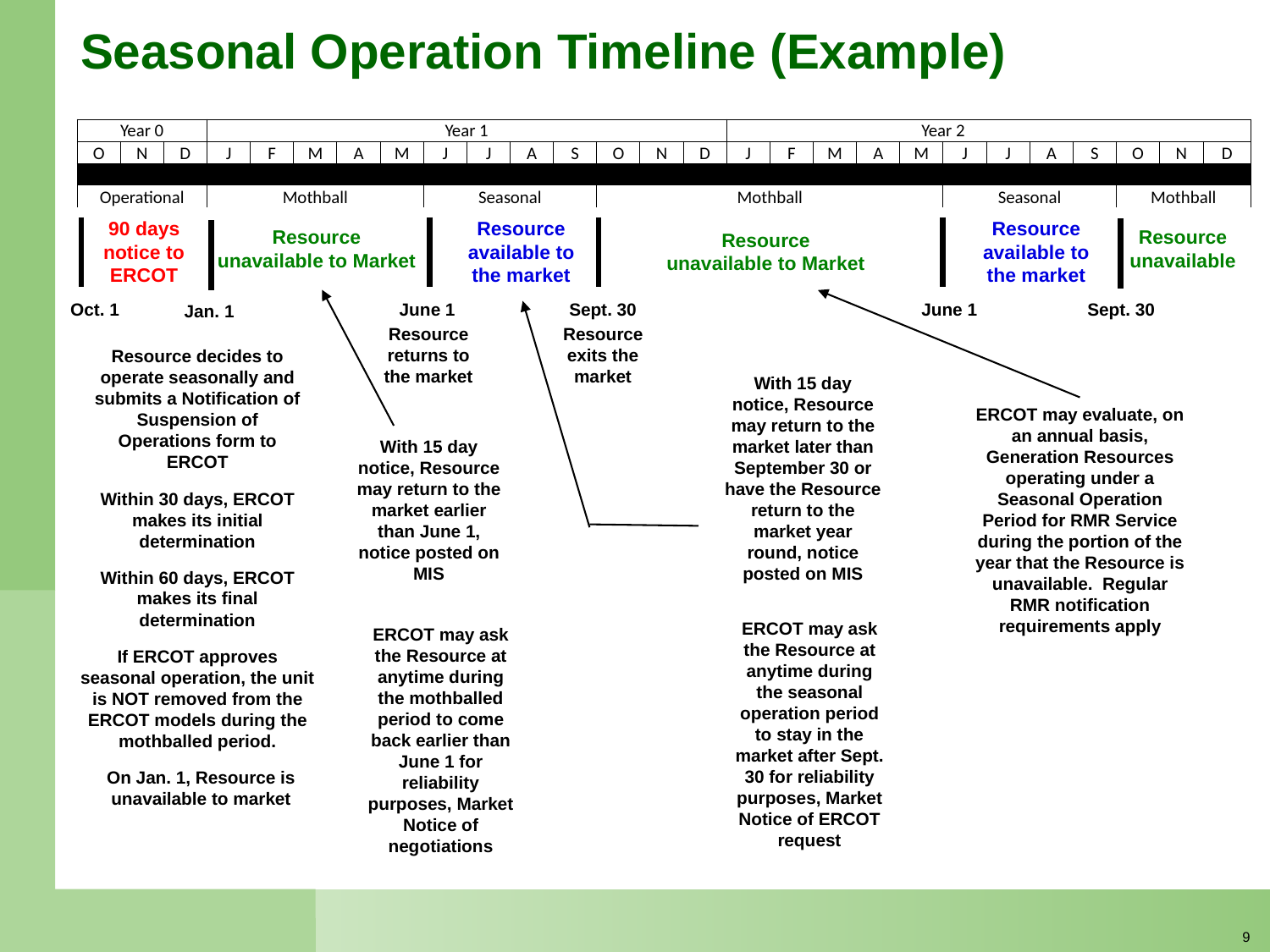

# Seasonal Operation Timeline (Example)
| Year 0 |  |  | Year 1 |  |  |  |  |  |  |  |  |  |  |  | Year 2 |  |  |  |  |  |  |  |  |  |  |  |
| --- | --- | --- | --- | --- | --- | --- | --- | --- | --- | --- | --- | --- | --- | --- | --- | --- | --- | --- | --- | --- | --- | --- | --- | --- | --- | --- |
| O | N | D | J | F | M | A | M | J | J | A | S | O | N | D | J | F | M | A | M | J | J | A | S | O | N | D |
|  |  |  |  |  |  |  |  |  |  |  |  |  |  |  |  |  |  |  |  |  |  |  |  |  |  |  |
| Operational |  |  | Mothball |  |  |  |  | Seasonal |  |  |  | Mothball |  |  |  |  |  |  |  | Seasonal |  |  |  | Mothball |  |  |
90 days notice to ERCOT
Oct. 1
Resource available to the market
June 1
Resource returns to the market
Resource available to the market
Resource
unavailable
Resource
unavailable to Market
June 1
Sept. 30
Resource
unavailable to Market
With 15 day notice, Resource may return to the market earlier than June 1, notice posted on MIS
ERCOT may evaluate, on an annual basis, Generation Resources operating under a Seasonal Operation Period for RMR Service during the portion of the year that the Resource is unavailable.  Regular RMR notification requirements apply

Sept. 30
Resource exits the market
Jan. 1
With 15 day notice, Resource may return to the market later than September 30 or have the Resource return to the market year round, notice posted on MIS
Resource decides to operate seasonally and submits a Notification of Suspension of Operations form to ERCOT
Within 30 days, ERCOT makes its initial determination
Within 60 days, ERCOT makes its final determination
ERCOT may ask the Resource at anytime during the seasonal operation period to stay in the market after Sept. 30 for reliability purposes, Market Notice of ERCOT request
ERCOT may ask the Resource at anytime during the mothballed period to come back earlier than June 1 for reliability purposes, Market Notice of negotiations
If ERCOT approves seasonal operation, the unit is NOT removed from the ERCOT models during the mothballed period.
On Jan. 1, Resource is unavailable to market

9